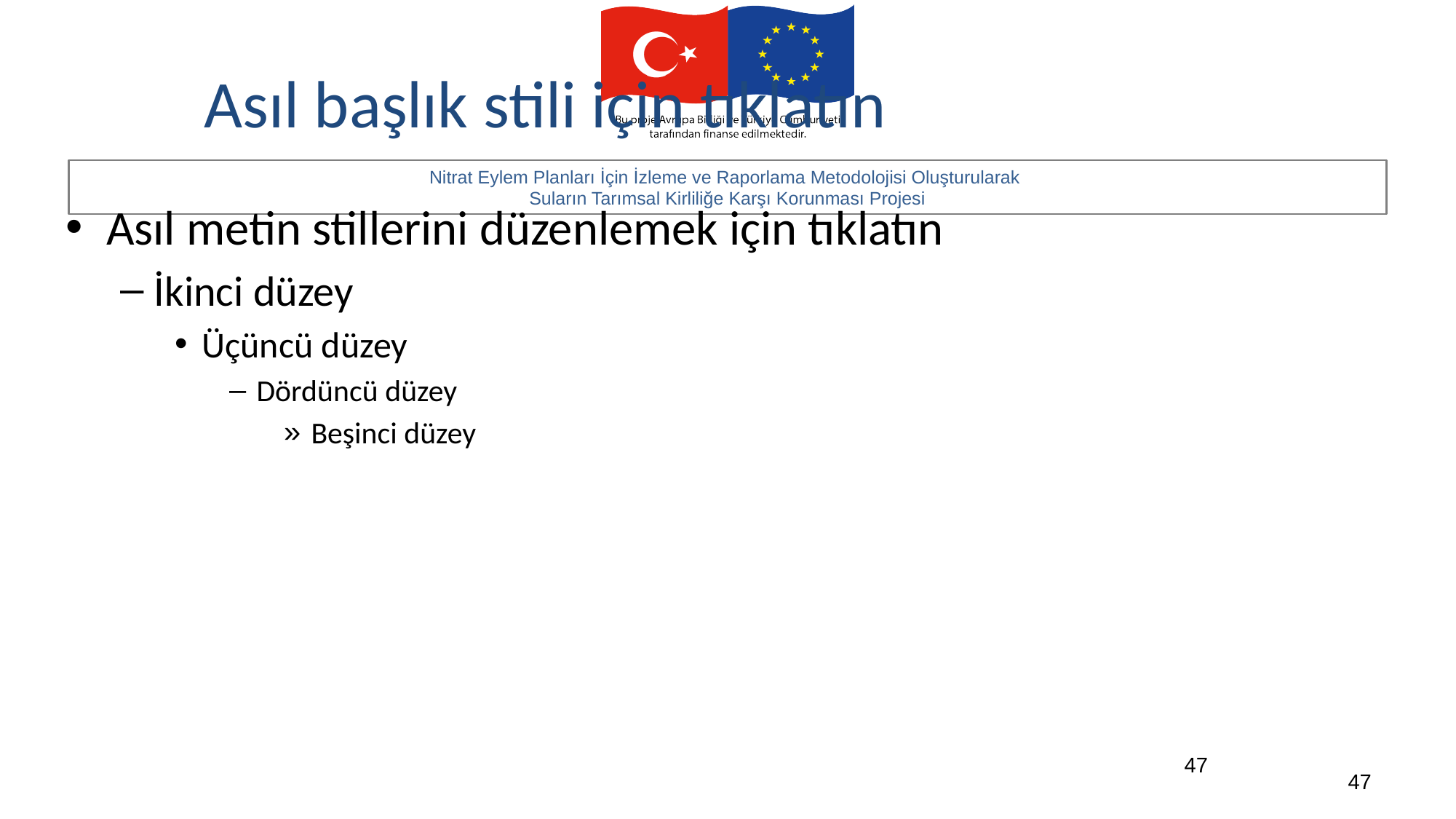

Asıl başlık stili için tıklatın
Asıl metin stillerini düzenlemek için tıklatın
İkinci düzey
Üçüncü düzey
Dördüncü düzey
Beşinci düzey
47
47